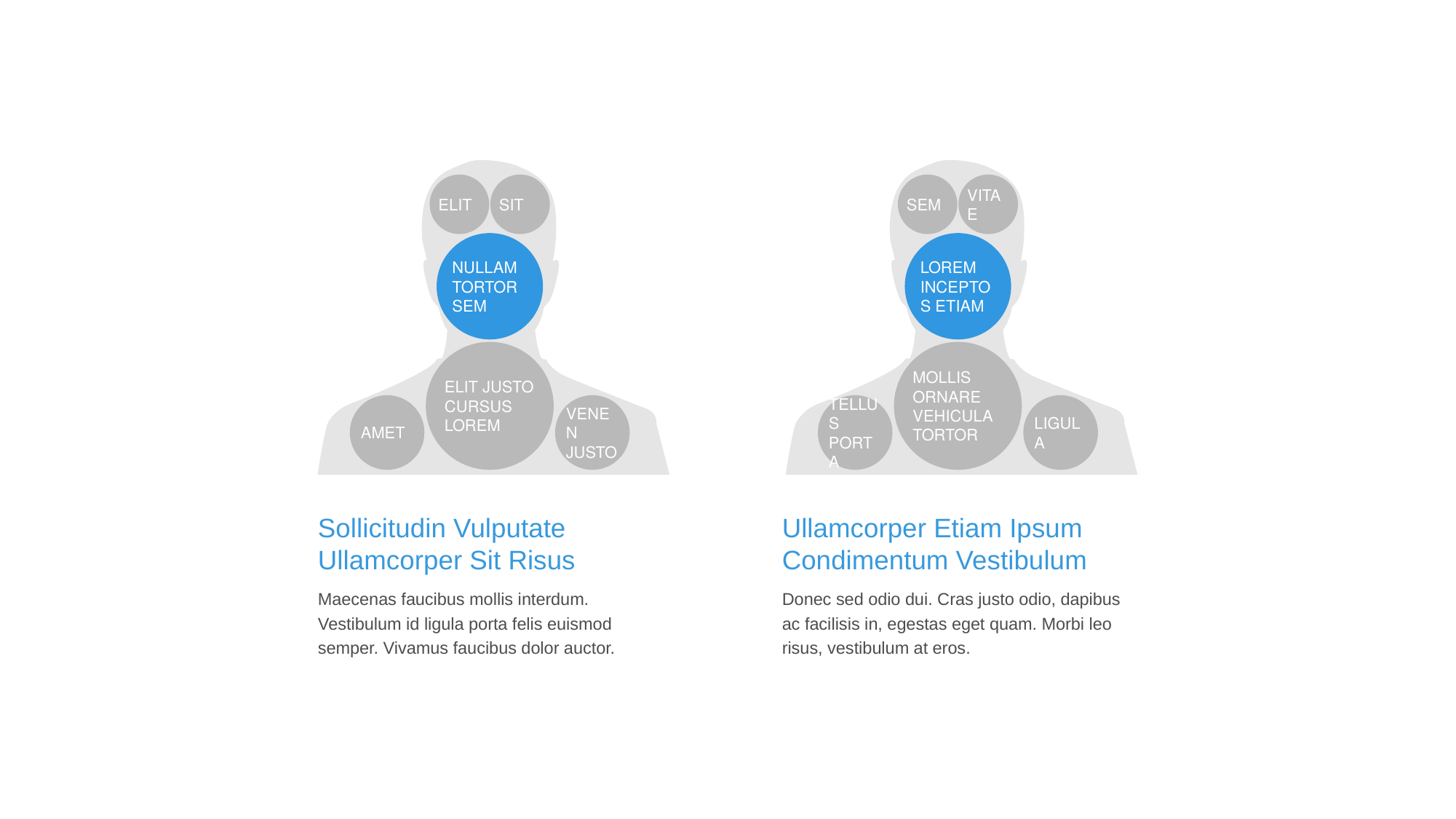

elit
sit
Nullam Tortor  Sem
Elit Justo Cursus Lorem
Amet
Venen Justo
Sollicitudin Vulputate Ullamcorper Sit Risus
Maecenas faucibus mollis interdum. Vestibulum id ligula porta felis euismod semper. Vivamus faucibus dolor auctor.

Sem
vitae
Lorem Inceptos Etiam
Mollis Ornare Vehicula Tortor
Tellus Porta
Ligula
Ullamcorper Etiam Ipsum Condimentum Vestibulum
Donec sed odio dui. Cras justo odio, dapibus ac facilisis in, egestas eget quam. Morbi leo risus, vestibulum at eros.